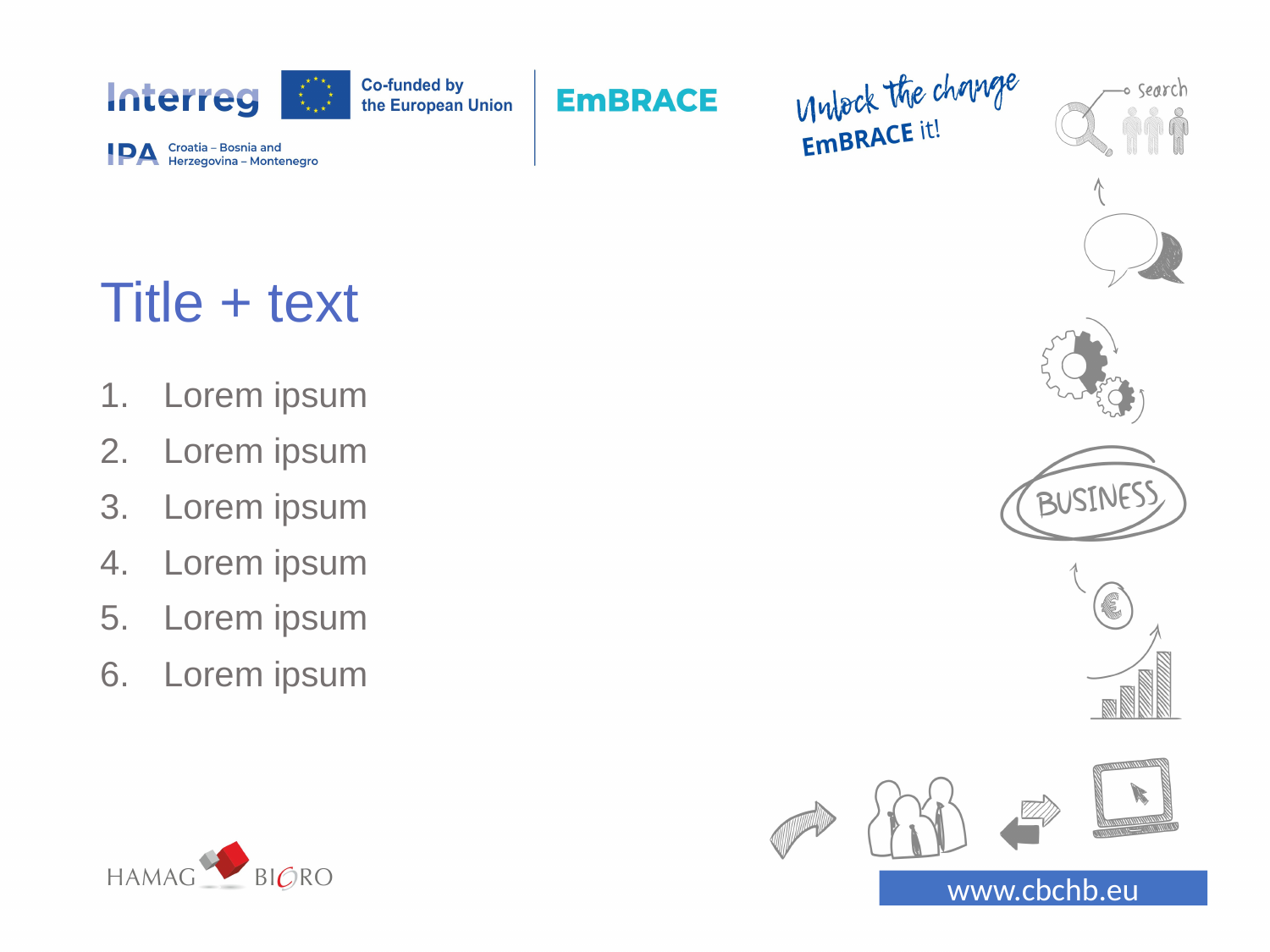

# Title + text
Lorem ipsum
Lorem ipsum
Lorem ipsum
Lorem ipsum
Lorem ipsum
Lorem ipsum

www.cbchb.eu